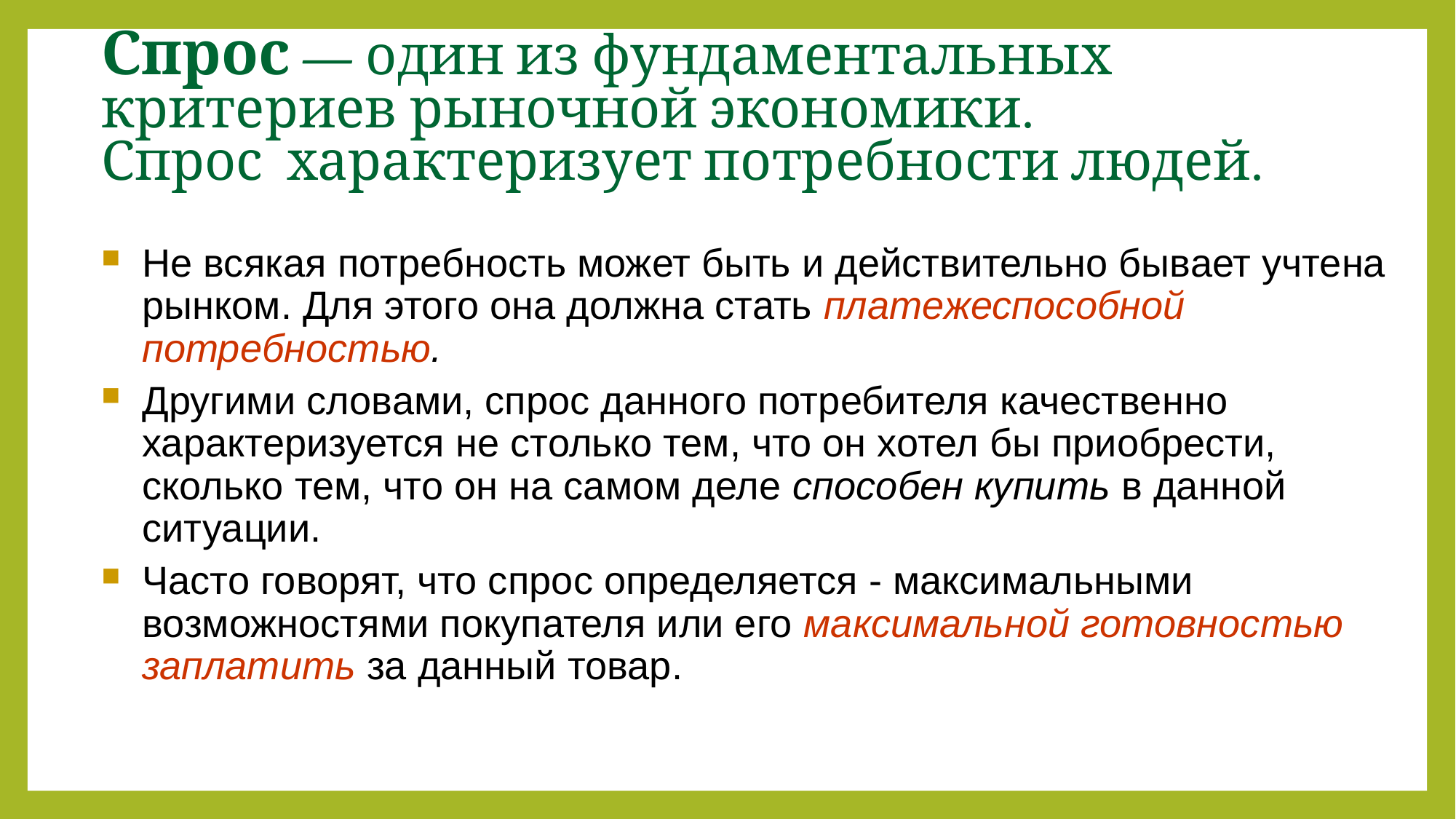

Спрос — один из фундаментальных критериев рыночной экономики.
Спрос  характеризует потребности людей.
Не всякая потребность может быть и действительно бывает учтена рынком. Для этого она должна стать платежеспособной потребностью.
Другими словами, спрос данного потребителя качественно характеризуется не столько тем, что он хотел бы приобрести, сколько тем, что он на самом деле способен купить в данной ситуации.
Часто говорят, что спрос определяется - максимальными возможностями покупателя или его максимальной готовностью заплатить за данный товар.